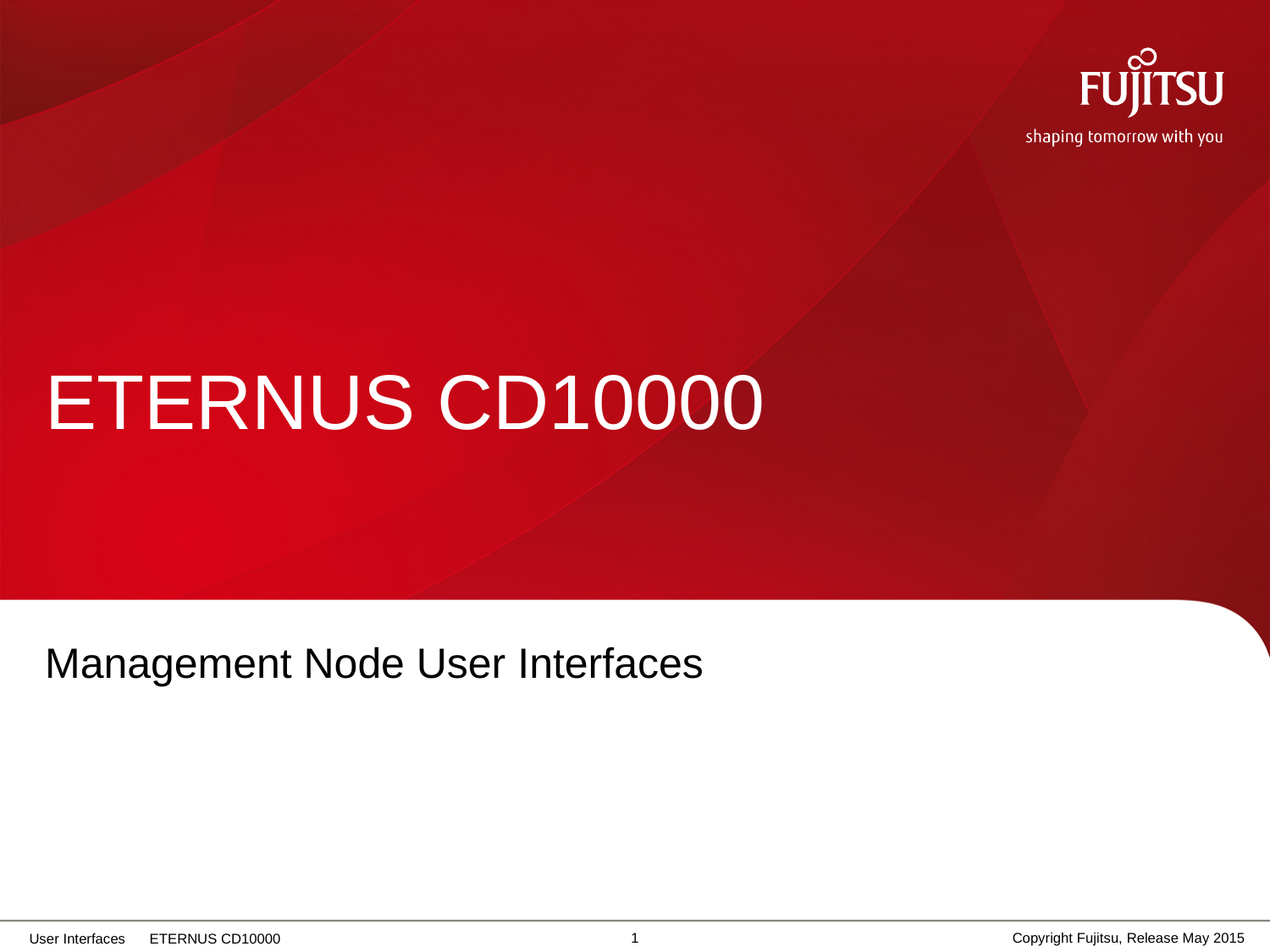

# ETERNUS CD10000
Management Node User Interfaces
1
Copyright Fujitsu, Release May 2015
User Interfaces      ETERNUS CD10000